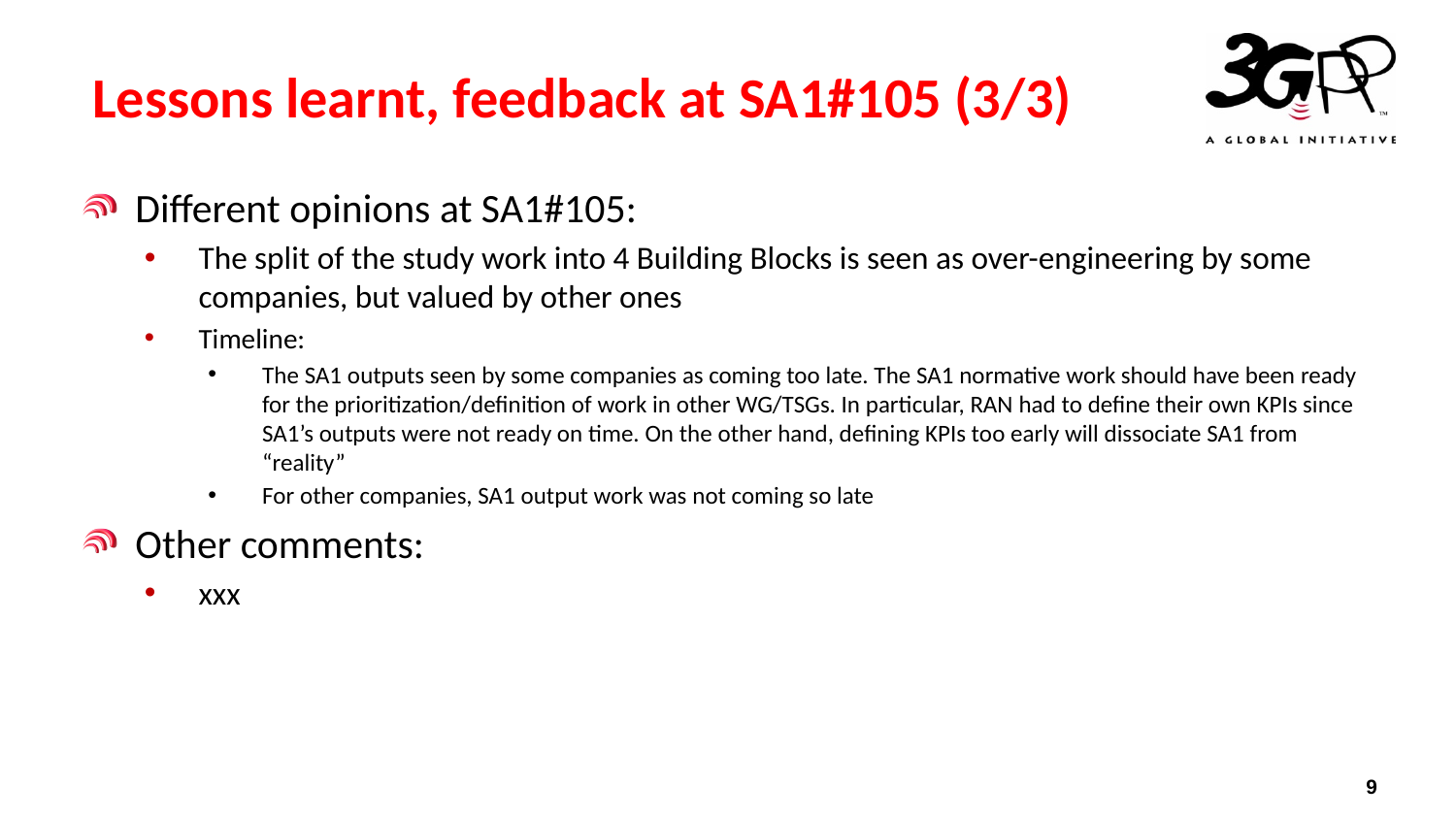

# Lessons learnt, feedback at SA1#105 (3/3)
Different opinions at SA1#105:
The split of the study work into 4 Building Blocks is seen as over-engineering by some companies, but valued by other ones
Timeline:
The SA1 outputs seen by some companies as coming too late. The SA1 normative work should have been ready for the prioritization/definition of work in other WG/TSGs. In particular, RAN had to define their own KPIs since SA1’s outputs were not ready on time. On the other hand, defining KPIs too early will dissociate SA1 from “reality”
For other companies, SA1 output work was not coming so late
Other comments:
xxx